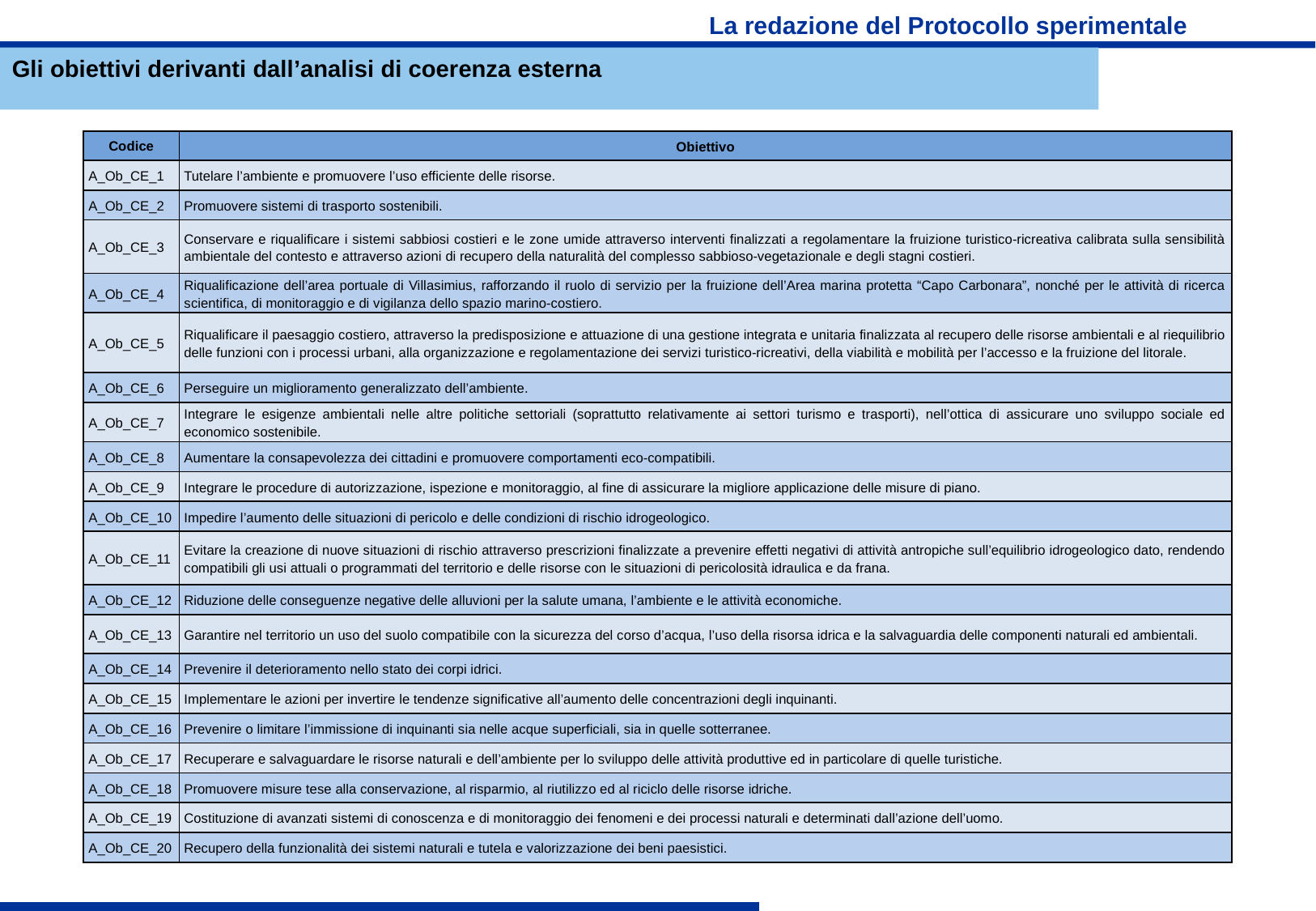

# La redazione del Protocollo sperimentale
Gli obiettivi derivanti dall’analisi di coerenza esterna
| Codice | Obiettivo |
| --- | --- |
| A\_Ob\_CE\_1 | Tutelare l’ambiente e promuovere l’uso efficiente delle risorse. |
| A\_Ob\_CE\_2 | Promuovere sistemi di trasporto sostenibili. |
| A\_Ob\_CE\_3 | Conservare e riqualificare i sistemi sabbiosi costieri e le zone umide attraverso interventi finalizzati a regolamentare la fruizione turistico-ricreativa calibrata sulla sensibilità ambientale del contesto e attraverso azioni di recupero della naturalità del complesso sabbioso-vegetazionale e degli stagni costieri. |
| A\_Ob\_CE\_4 | Riqualificazione dell’area portuale di Villasimius, rafforzando il ruolo di servizio per la fruizione dell’Area marina protetta “Capo Carbonara”, nonché per le attività di ricerca scientifica, di monitoraggio e di vigilanza dello spazio marino-costiero. |
| A\_Ob\_CE\_5 | Riqualificare il paesaggio costiero, attraverso la predisposizione e attuazione di una gestione integrata e unitaria finalizzata al recupero delle risorse ambientali e al riequilibrio delle funzioni con i processi urbani, alla organizzazione e regolamentazione dei servizi turistico-ricreativi, della viabilità e mobilità per l’accesso e la fruizione del litorale. |
| A\_Ob\_CE\_6 | Perseguire un miglioramento generalizzato dell’ambiente. |
| A\_Ob\_CE\_7 | Integrare le esigenze ambientali nelle altre politiche settoriali (soprattutto relativamente ai settori turismo e trasporti), nell’ottica di assicurare uno sviluppo sociale ed economico sostenibile. |
| A\_Ob\_CE\_8 | Aumentare la consapevolezza dei cittadini e promuovere comportamenti eco-compatibili. |
| A\_Ob\_CE\_9 | Integrare le procedure di autorizzazione, ispezione e monitoraggio, al fine di assicurare la migliore applicazione delle misure di piano. |
| A\_Ob\_CE\_10 | Impedire l’aumento delle situazioni di pericolo e delle condizioni di rischio idrogeologico. |
| A\_Ob\_CE\_11 | Evitare la creazione di nuove situazioni di rischio attraverso prescrizioni finalizzate a prevenire effetti negativi di attività antropiche sull’equilibrio idrogeologico dato, rendendo compatibili gli usi attuali o programmati del territorio e delle risorse con le situazioni di pericolosità idraulica e da frana. |
| A\_Ob\_CE\_12 | Riduzione delle conseguenze negative delle alluvioni per la salute umana, l’ambiente e le attività economiche. |
| A\_Ob\_CE\_13 | Garantire nel territorio un uso del suolo compatibile con la sicurezza del corso d’acqua, l’uso della risorsa idrica e la salvaguardia delle componenti naturali ed ambientali. |
| A\_Ob\_CE\_14 | Prevenire il deterioramento nello stato dei corpi idrici. |
| A\_Ob\_CE\_15 | Implementare le azioni per invertire le tendenze significative all’aumento delle concentrazioni degli inquinanti. |
| A\_Ob\_CE\_16 | Prevenire o limitare l’immissione di inquinanti sia nelle acque superficiali, sia in quelle sotterranee. |
| A\_Ob\_CE\_17 | Recuperare e salvaguardare le risorse naturali e dell’ambiente per lo sviluppo delle attività produttive ed in particolare di quelle turistiche. |
| A\_Ob\_CE\_18 | Promuovere misure tese alla conservazione, al risparmio, al riutilizzo ed al riciclo delle risorse idriche. |
| A\_Ob\_CE\_19 | Costituzione di avanzati sistemi di conoscenza e di monitoraggio dei fenomeni e dei processi naturali e determinati dall’azione dell’uomo. |
| A\_Ob\_CE\_20 | Recupero della funzionalità dei sistemi naturali e tutela e valorizzazione dei beni paesistici. |